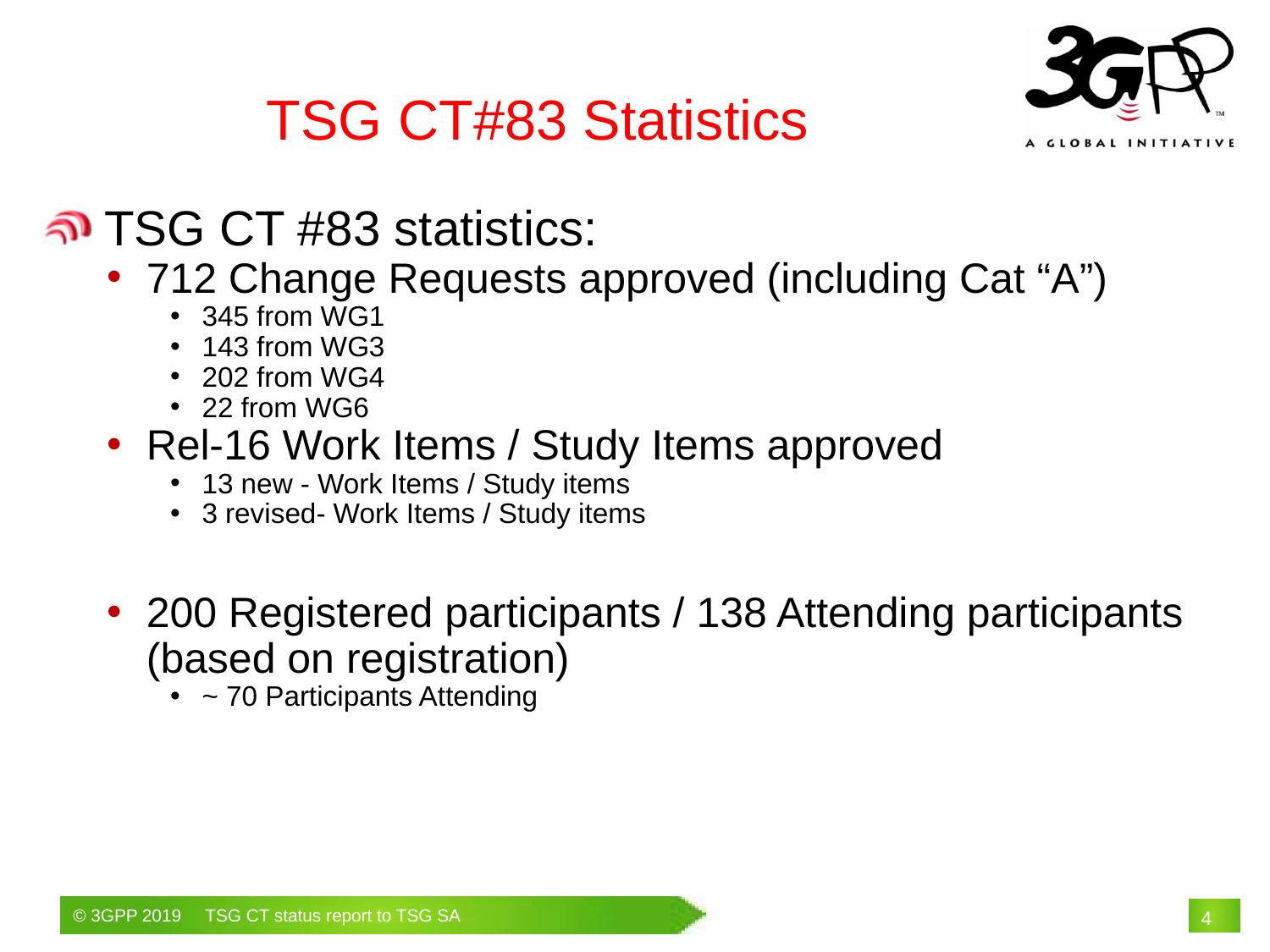

TSG CT#83 Statistics
 TSG CT #83 statistics:
712 Change Requests approved (including Cat “A”)
345 from WG1
143 from WG3
202 from WG4
22 from WG6
Rel-16 Work Items / Study Items approved
13 new - Work Items / Study items
3 revised- Work Items / Study items

200 Registered participants / 138 Attending participants (based on registration)
~ 70 Participants Attending

# 4